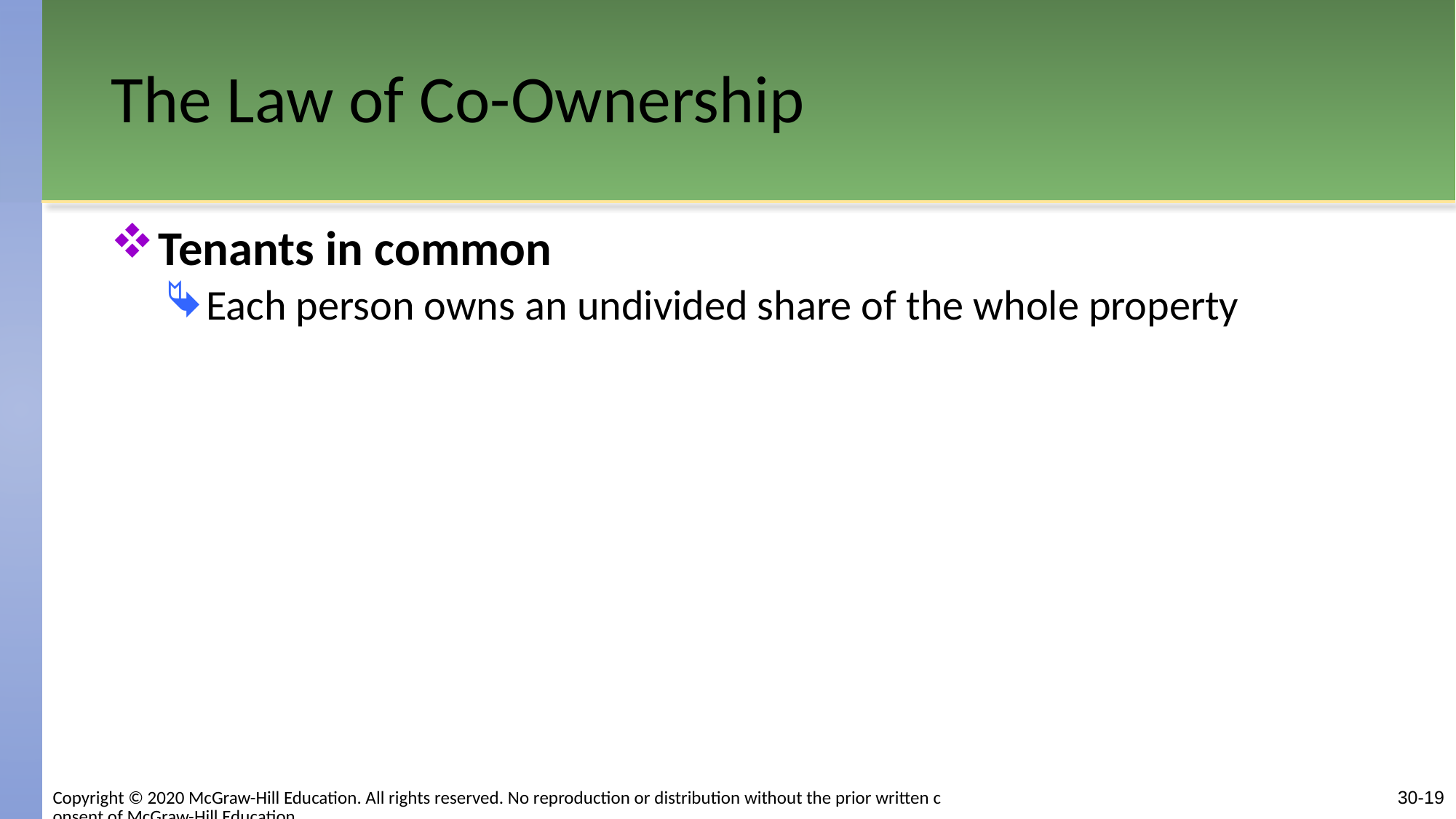

# The Law of Co-Ownership
Tenants in common
Each person owns an undivided share of the whole property

Copyright © 2020 McGraw-Hill Education. All rights reserved. No reproduction or distribution without the prior written consent of McGraw-Hill Education.
30-19